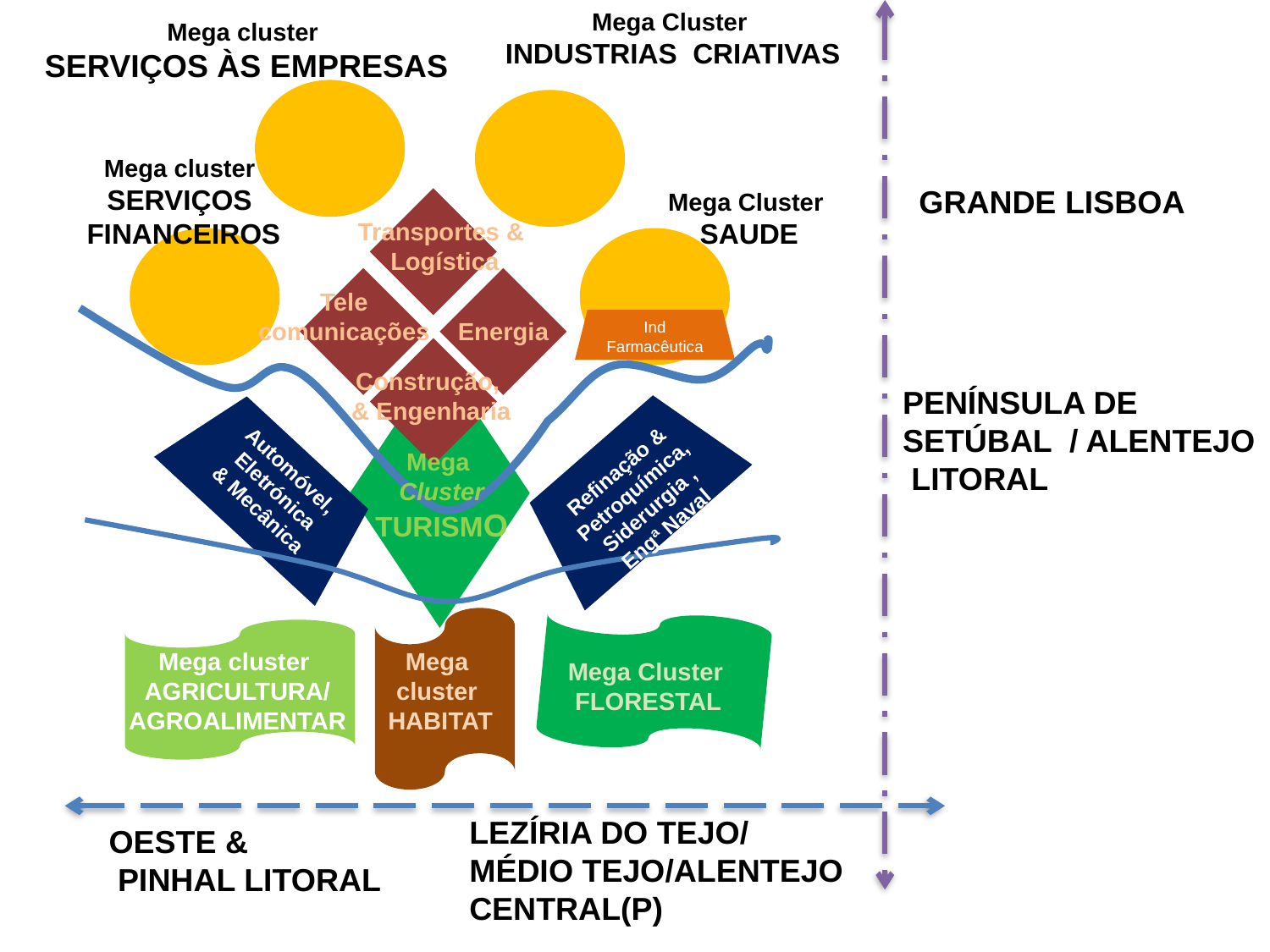

Mega Cluster
industrias  CriativaS
Mega cluster
Serviços às Empresas

Mega cluster
Serviços
 Financeiros
Grande Lisboa
Mega Cluster
SAUDE

Transportes &
Logística

Tele
comunicações

Energia
Ind Farmacêutica

Construção,
& Engenharia
Península de
setÚbal  / alentejo
 litoral

Mega
Cluster
TURISMO
Refinação &
Petroquímica,
Siderurgia ,
Engª Naval
Automóvel,
 Eletrónica
 & Mecânica

Mega cluster
Agricultura/
Agroalimentar
Mega
cluster
HABITAT
Mega Cluster
 FlorestaL
LEZÍRIA DO TEJO/
MÉDIO TEJO/ALENTEJO
CENTRAL(P)
OESTE &
 PINHAL LITORAL